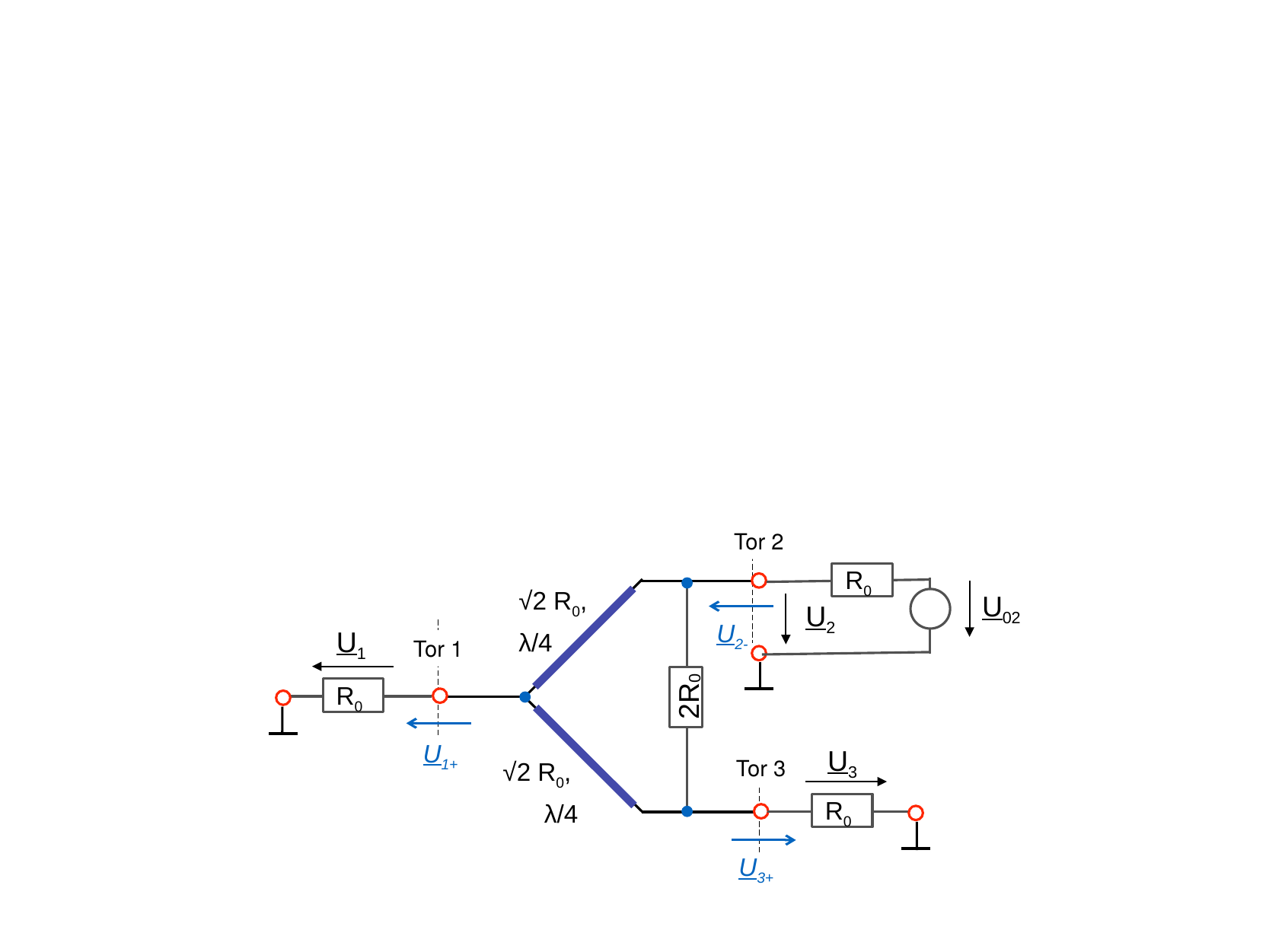

Tor 2

R0

√2 R0,
λ/4

U02

U2

U2-
U1

R0

Tor 1

2R0

U1+
U3
Tor 3
√2 R0,
λ/4

R0

U3+